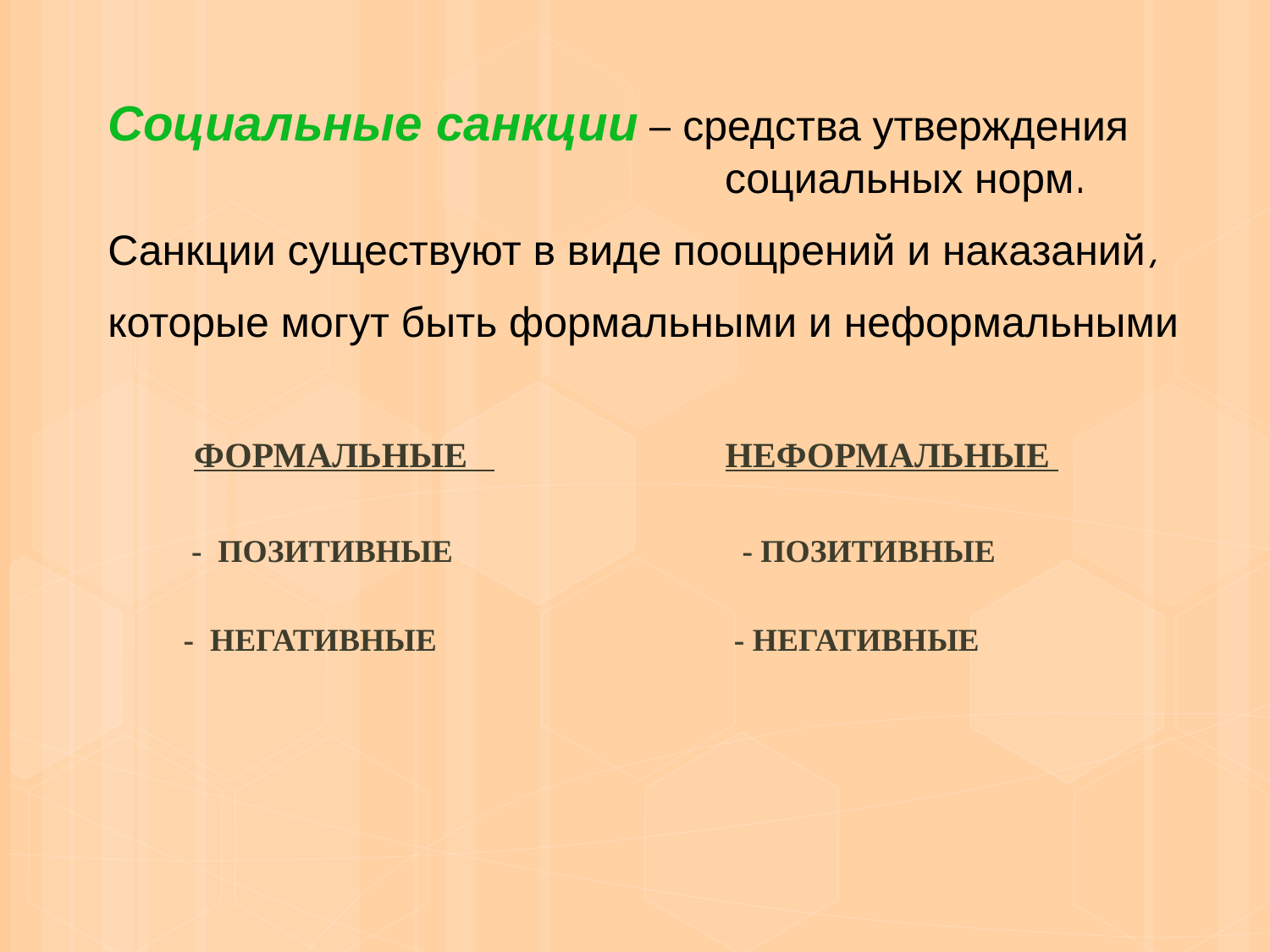

# Социальные санкции – средства утверждения социальных норм. Санкции существуют в виде поощрений и наказаний, которые могут быть формальными и неформальными
   ФОРМАЛЬНЫЕ                             НЕФОРМАЛЬНЫЕ

   -  ПОЗИТИВНЫЕ                                    - ПОЗИТИВНЫЕ

  -  НЕГАТИВНЫЕ                                     - НЕГАТИВНЫЕ